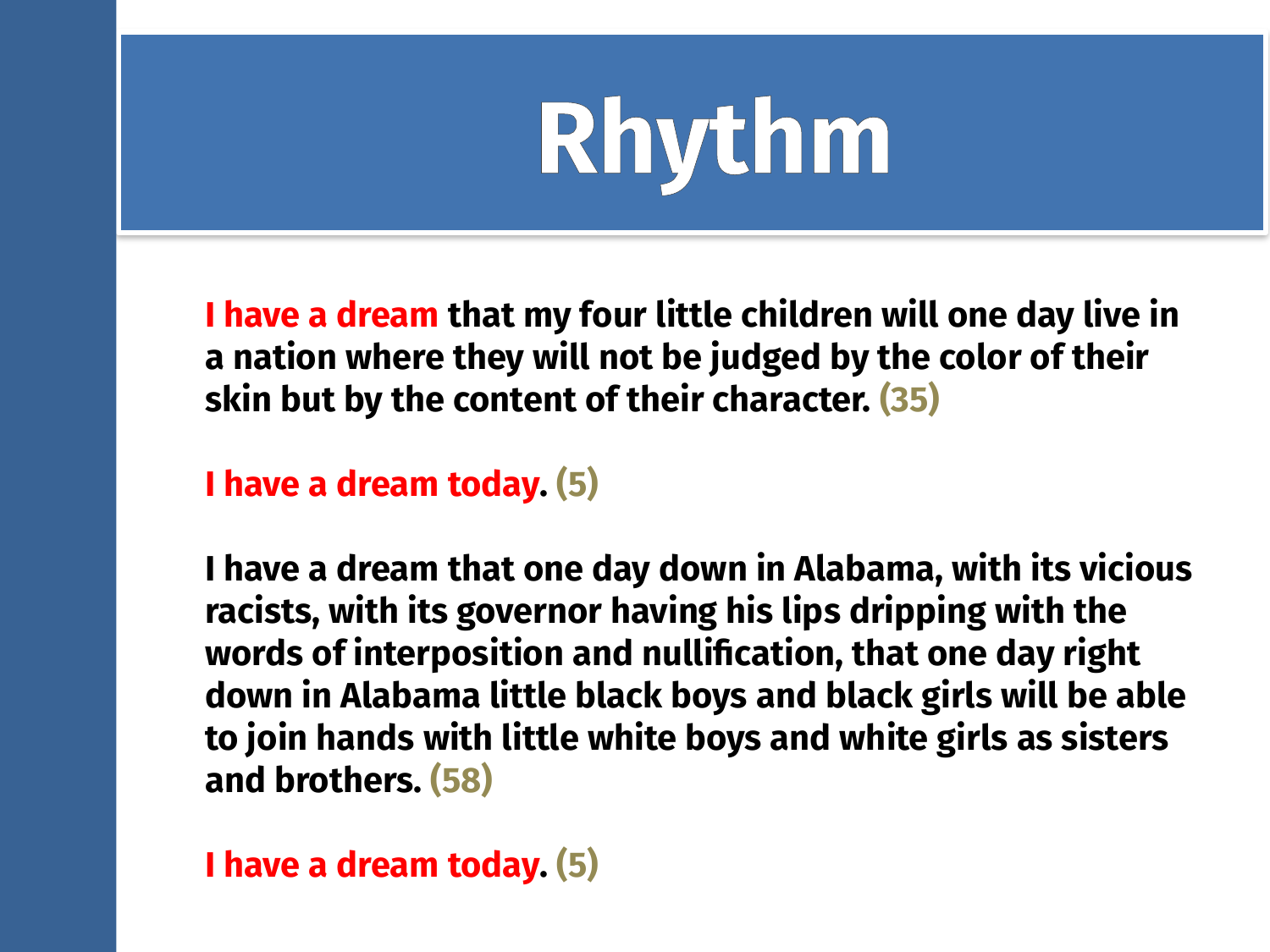

# Rhythm
I have a dream that my four little children will one day live in a nation where they will not be judged by the color of their skin but by the content of their character. (35)
I have a dream today. (5)
I have a dream that one day down in Alabama, with its vicious racists, with its governor having his lips dripping with the words of interposition and nullification, that one day right down in Alabama little black boys and black girls will be able to join hands with little white boys and white girls as sisters and brothers. (58)
I have a dream today. (5)